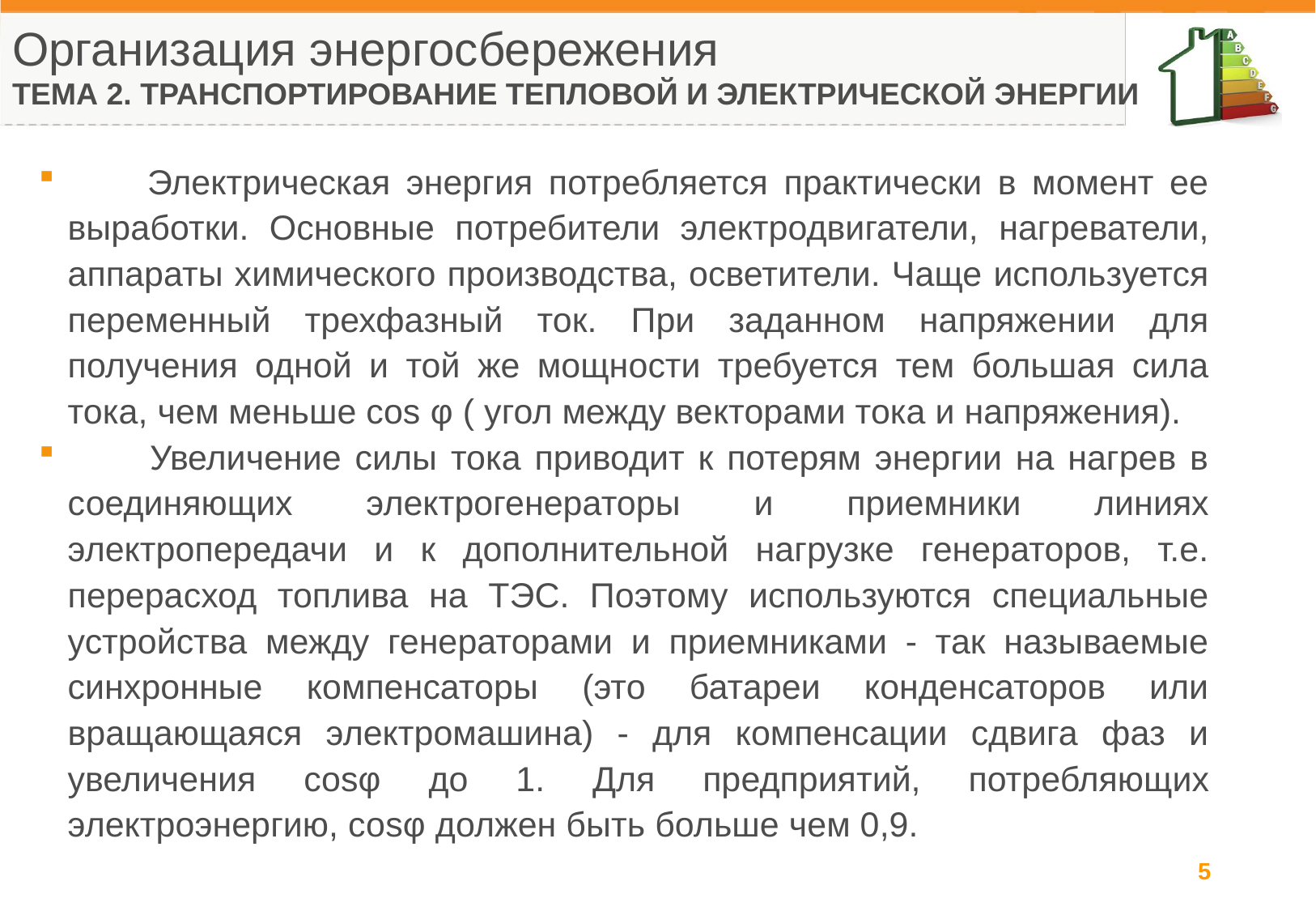

Организация энергосбережения
ТЕМА 2. ТРАНСПОРТИРОВАНИЕ ТЕПЛОВОЙ И ЭЛЕКТРИЧЕСКОЙ ЭНЕРГИИ
     Электрическая энергия потребляется практически в момент ее выработки. Основные потребители электродвигатели, нагреватели, аппараты химического производства, осветители. Чаще используется переменный трехфазный ток. При заданном напряжении для получения одной и той же мощности требуется тем большая сила тока, чем меньше cos φ ( угол между векторами тока и напряжения).
      Увеличение силы тока приводит к потерям энергии на нагрев в соединяющих электрогенераторы и приемники линиях электропередачи и к дополнительной нагрузке генераторов, т.е. перерасход топлива на ТЭС. Поэтому используются специальные устройства между генераторами и приемниками - так называемые синхронные компенсаторы (это батареи конденсаторов или вращающаяся электромашина) - для компенсации сдвига фаз и увеличения соsφ до 1. Для предприятий, потребляющих электроэнергию, соsφ должен быть больше чем 0,9.